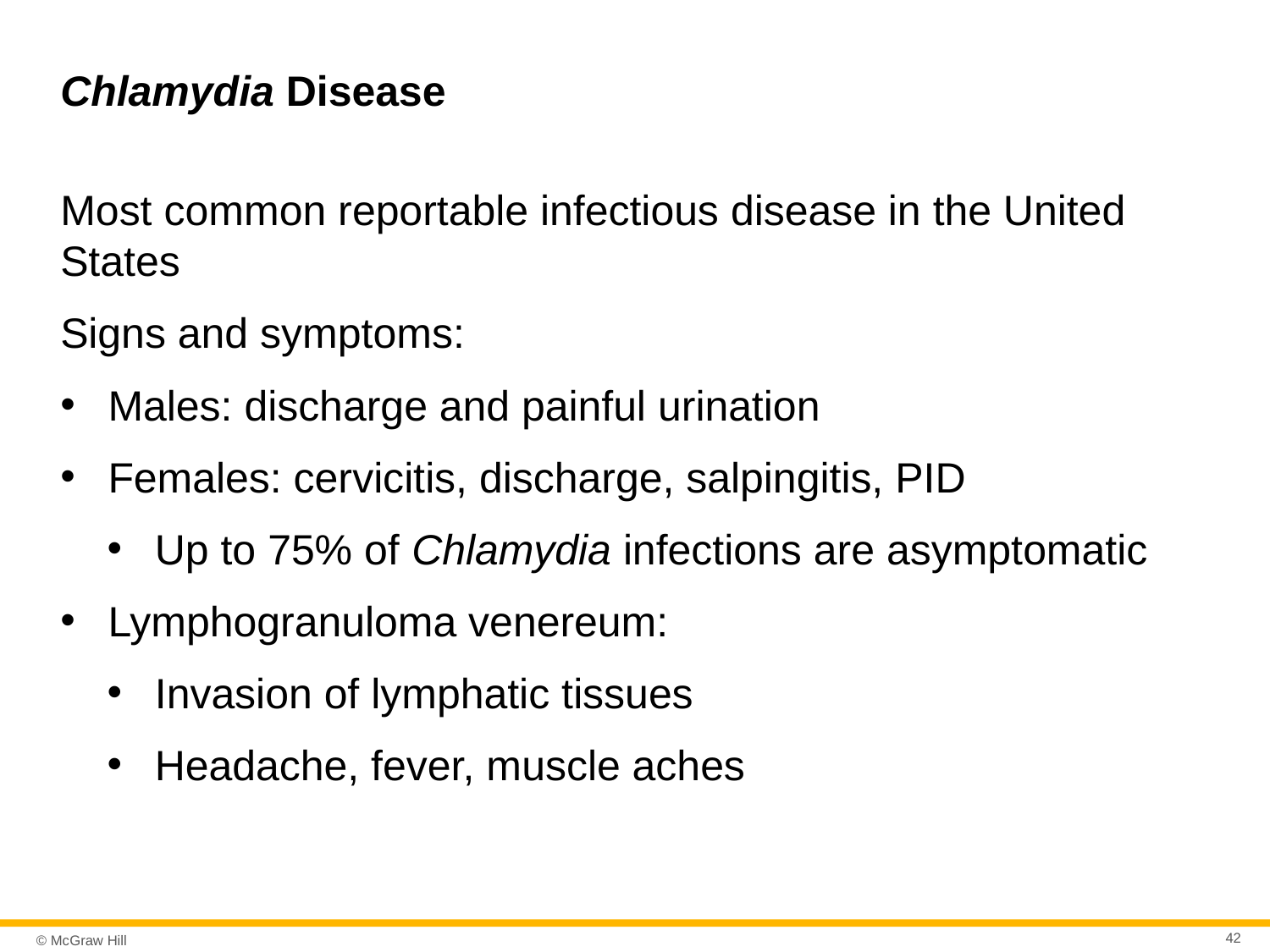

# Chlamydia Disease
Most common reportable infectious disease in the United States
Signs and symptoms:
Males: discharge and painful urination
Females: cervicitis, discharge, salpingitis, PID
Up to 75% of Chlamydia infections are asymptomatic
Lymphogranuloma venereum:
Invasion of lymphatic tissues
Headache, fever, muscle aches